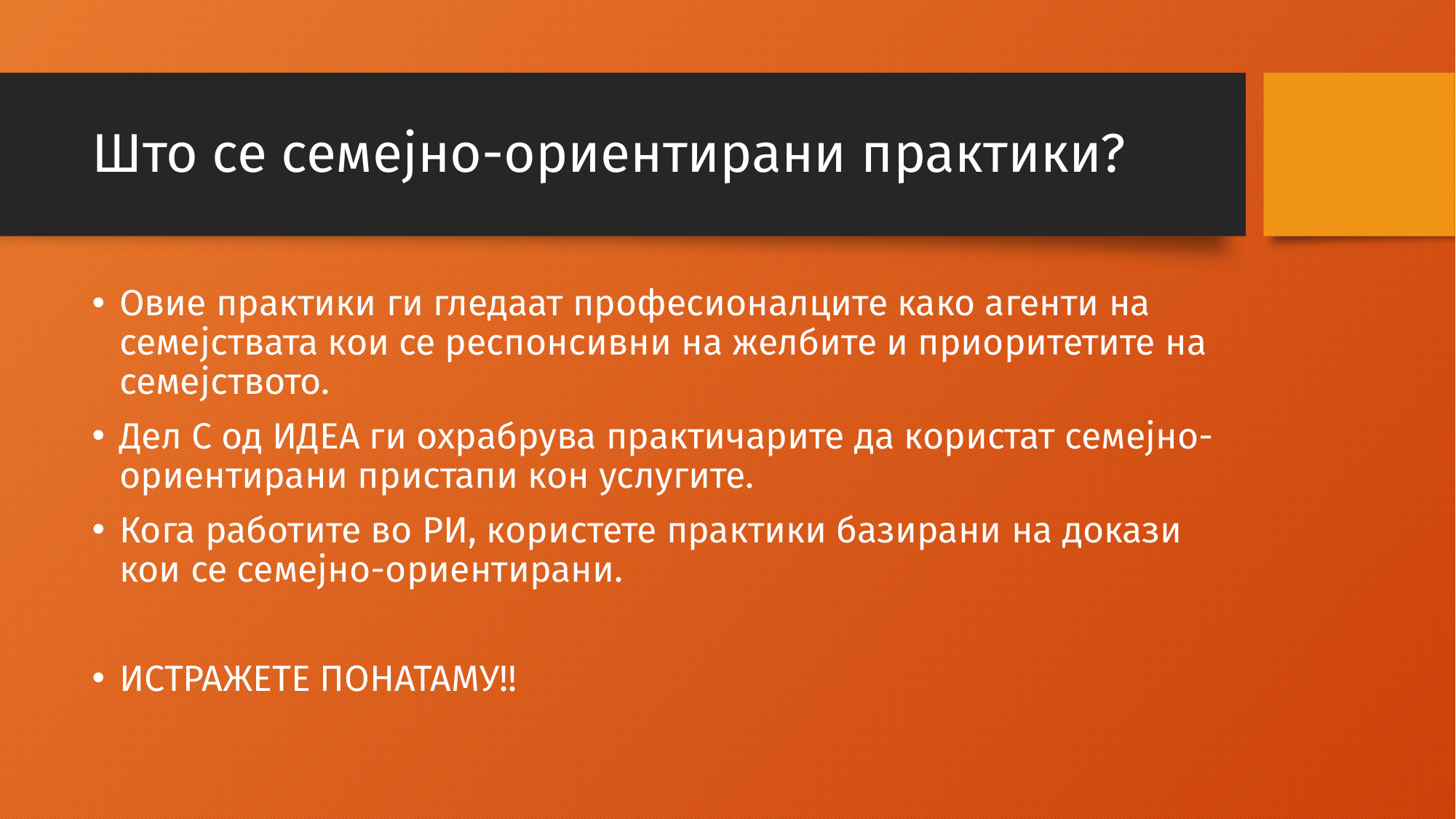

# Што се семејно-ориентирани практики?
Овие практики ги гледаат професионалците како агенти на семејствата кои се респонсивни на желбите и приоритетите на семејството.
Дел С од ИДЕА ги охрабрува практичарите да користат семејно-ориентирани пристапи кон услугите.
Кога работите во РИ, користете практики базирани на докази кои се семејно-ориентирани.

ИСТРАЖЕТЕ ПОНАТАМУ!!